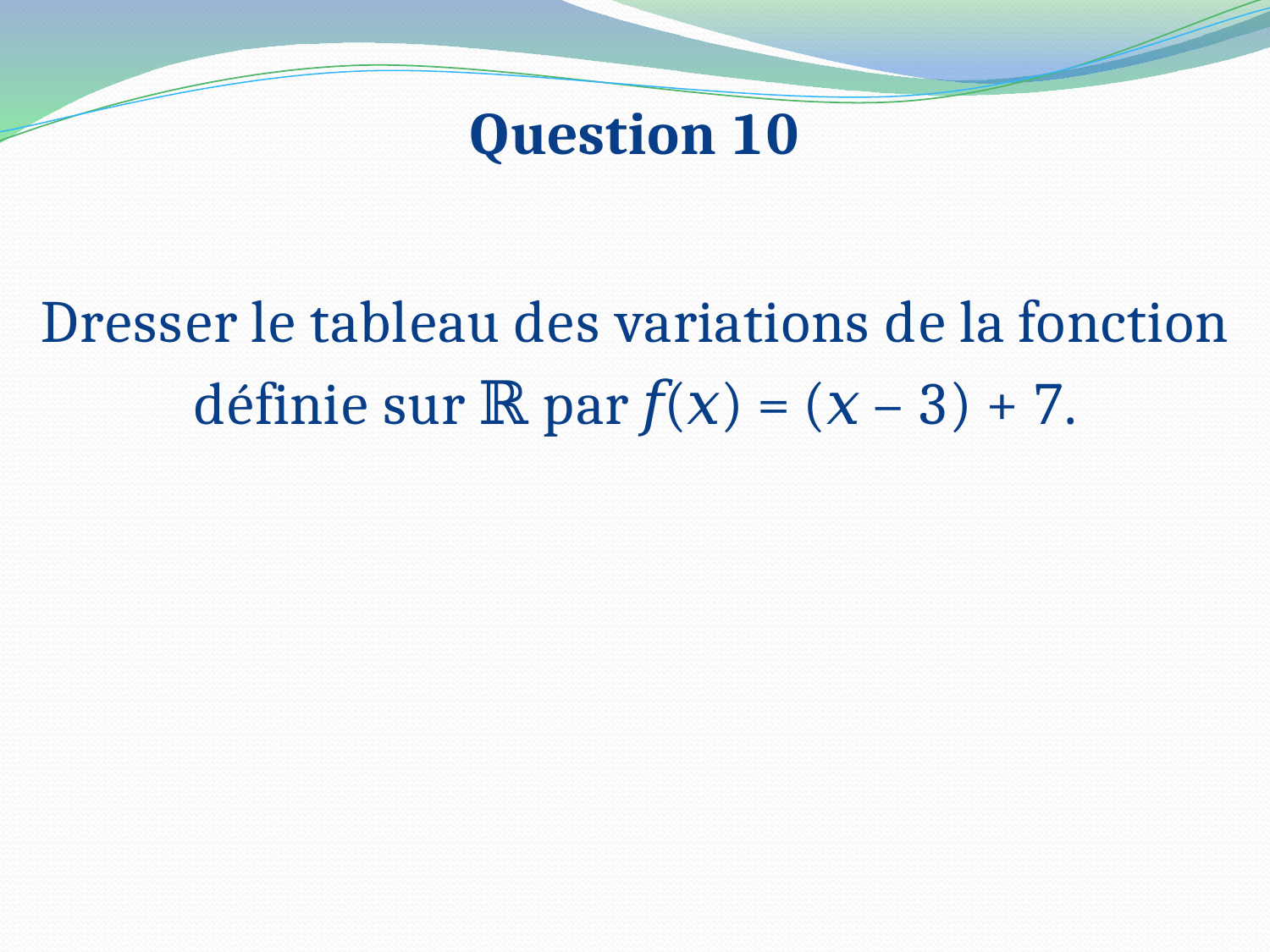

# Question 10
Dresser le tableau des variations de la fonction définie sur ℝ par 𝑓(𝑥) = (𝑥 – 3) + 7.